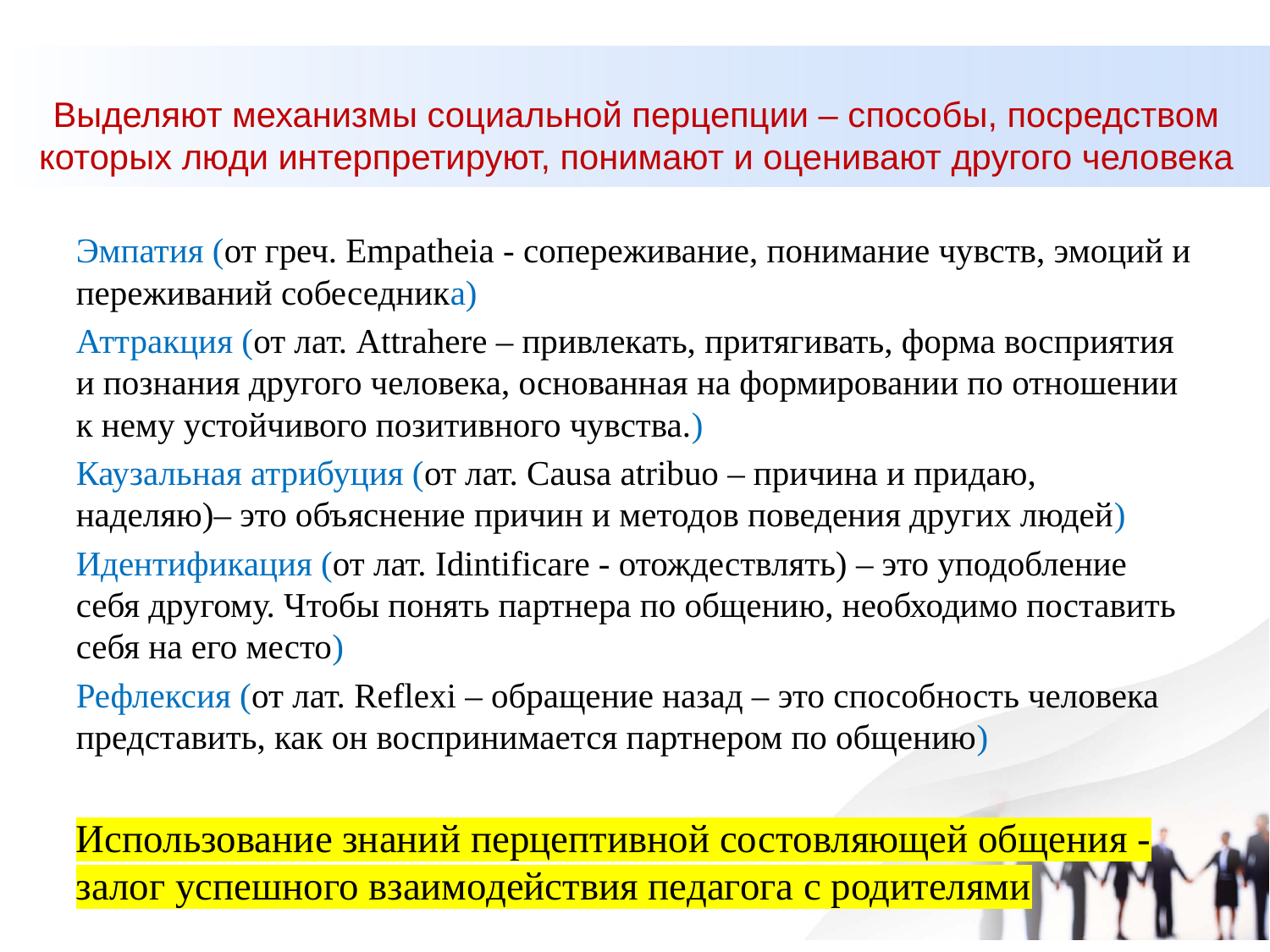

# Выделяют механизмы социальной перцепции – способы, посредством которых люди интерпретируют, понимают и оценивают другого человека
Эмпатия (от греч. Empatheia - сопереживание, понимание чувств, эмоций и переживаний собеседника)
Аттракция (от лат. Attrahere – привлекать, притягивать, форма восприятия и познания другого человека, основанная на формировании по отношении к нему устойчивого позитивного чувства.)
Каузальная атрибуция (от лат. Causa atribuo – причина и придаю, наделяю)– это объяснение причин и методов поведения других людей)
Идентификация (от лат. Idintificare - отождествлять) – это уподобление себя другому. Чтобы понять партнера по общению, необходимо поставить себя на его место)
Рефлексия (от лат. Reflexi – обращение назад – это способность человека представить, как он воспринимается партнером по общению)

Использование знаний перцептивной состовляющей общения - залог успешного взаимодействия педагога с родителями